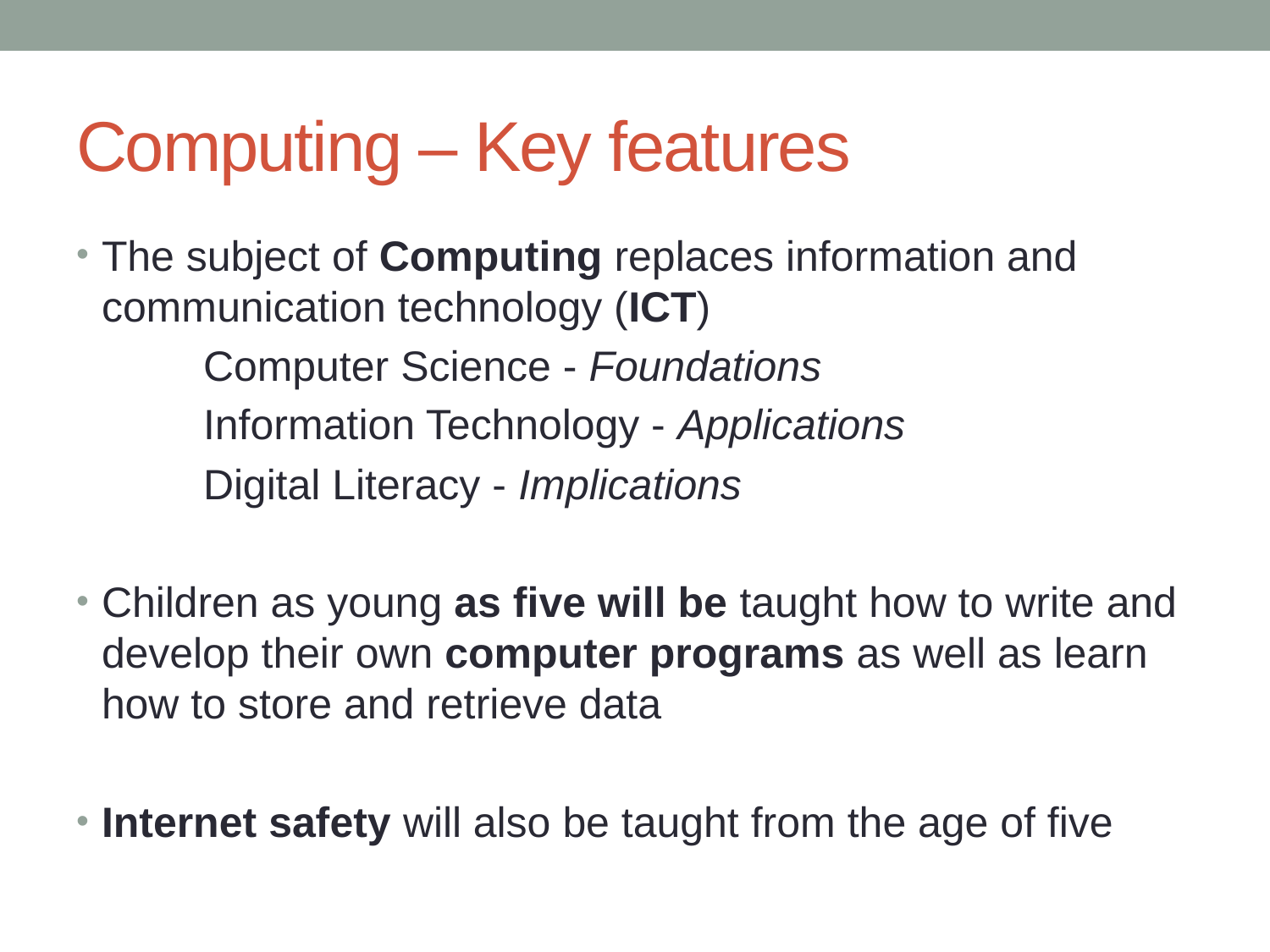

# Computing – Key features
The subject of Computing replaces information and communication technology (ICT)
	Computer Science - Foundations
	Information Technology - Applications
	Digital Literacy - Implications

Children as young as five will be taught how to write and develop their own computer programs as well as learn how to store and retrieve data

Internet safety will also be taught from the age of five